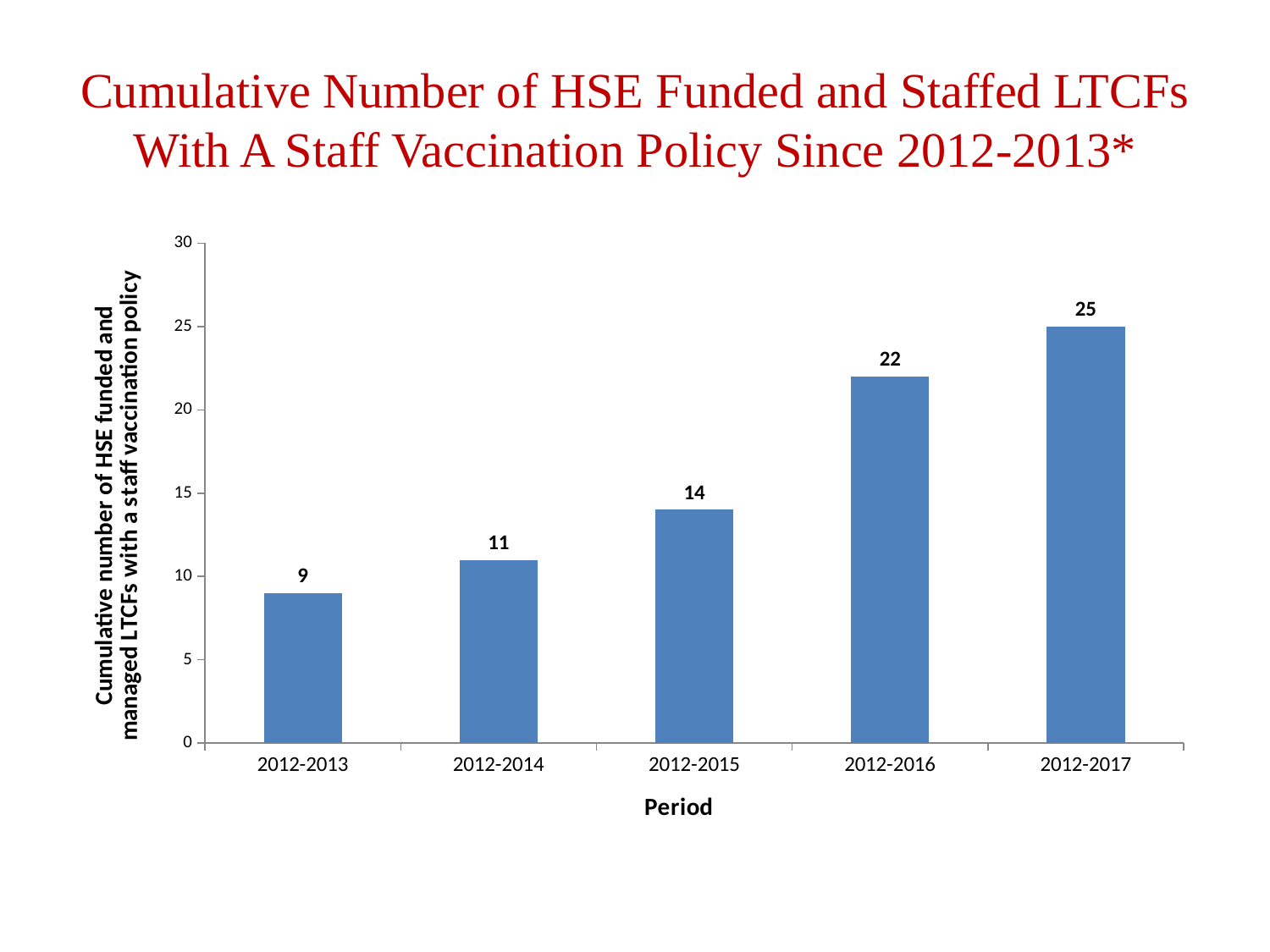

# Cumulative Number of HSE Funded and Staffed LTCFs With A Staff Vaccination Policy Since 2012-2013*

### Chart

| Category |  |
|---|---|
| 2012-2013 | 9.0 |
| 2012-2014 | 11.0 |
| 2012-2015 | 14.0 |
| 2012-2016 | 22.0 |
| 2012-2017 | 25.0 |